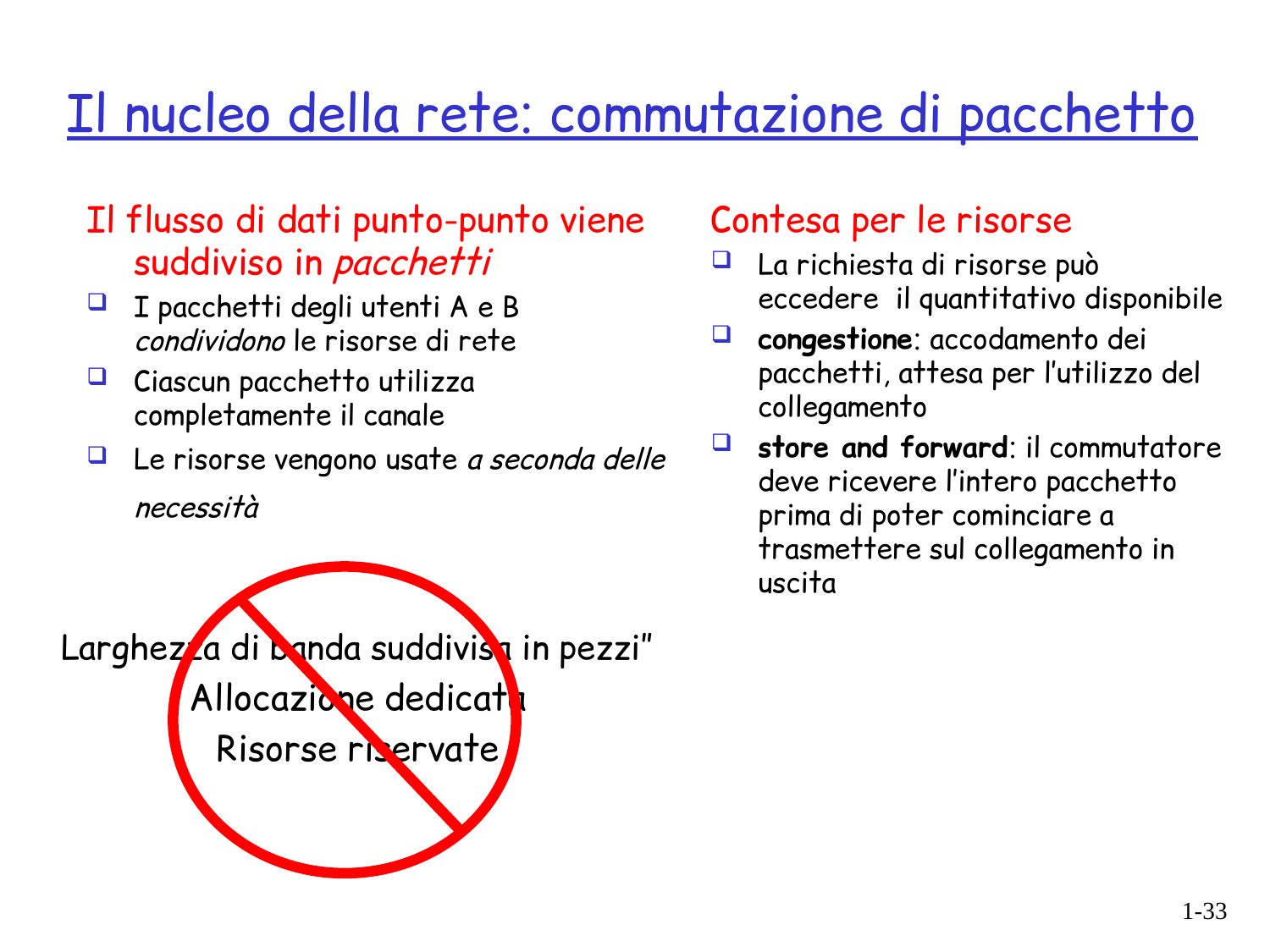

# Il nucleo della rete: commutazione di pacchetto
Il flusso di dati punto-punto viene suddiviso in pacchetti
I pacchetti degli utenti A e B condividono le risorse di rete
Ciascun pacchetto utilizza completamente il canale
Le risorse vengono usate a seconda delle necessità

Contesa per le risorse
La richiesta di risorse può eccedere  il quantitativo disponibile
congestione: accodamento dei pacchetti, attesa per l’utilizzo del collegamento
store and forward: il commutatore deve ricevere l’intero pacchetto prima di poter cominciare a trasmettere sul collegamento in uscita

Larghezza di banda suddivisa in pezzi”
Allocazione dedicata
Risorse riservate
1-33